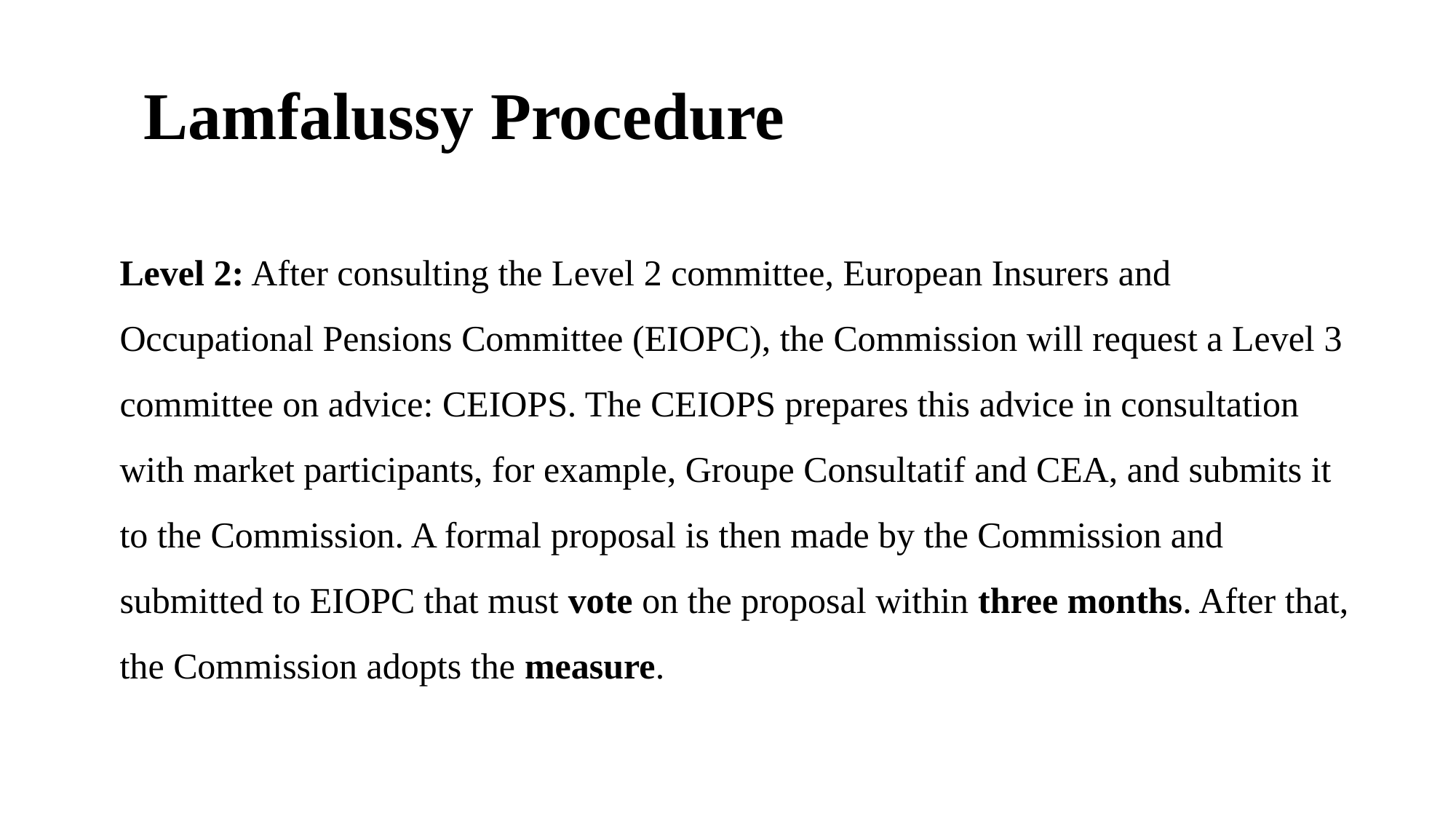

# Lamfalussy Procedure
Level 2: After consulting the Level 2 committee, European Insurers and Occupational Pensions Committee (EIOPC), the Commission will request a Level 3 committee on advice: CEIOPS. The CEIOPS prepares this advice in consultation with market participants, for example, Groupe Consultatif and CEA, and submits it to the Commission. A formal proposal is then made by the Commission and submitted to EIOPC that must vote on the proposal within three months. After that, the Commission adopts the measure.